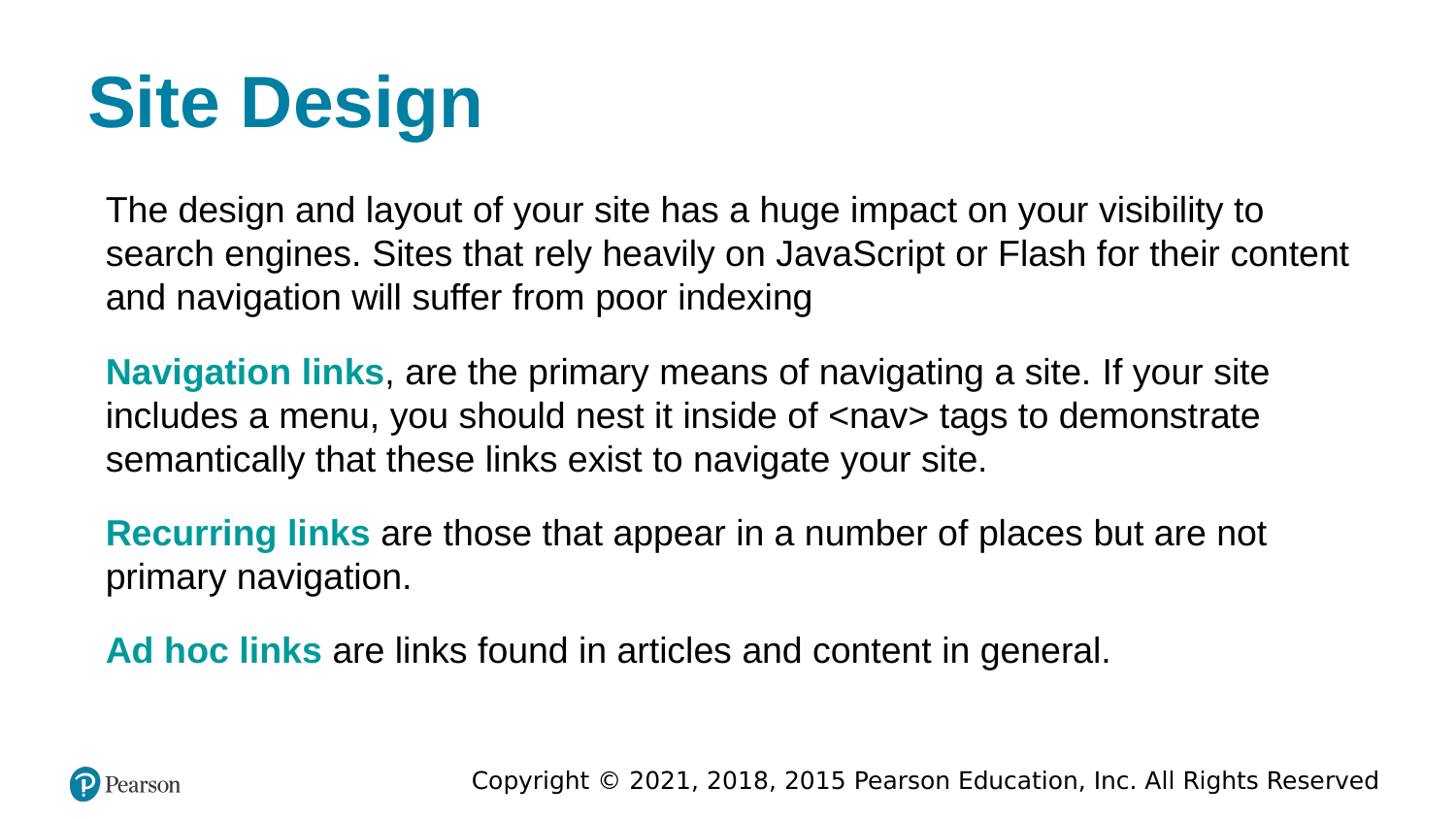

# Site Design
The design and layout of your site has a huge impact on your visibility to search engines. Sites that rely heavily on JavaScript or Flash for their content and navigation will suffer from poor indexing
Navigation links, are the primary means of navigating a site. If your site includes a menu, you should nest it inside of <nav> tags to demonstrate semantically that these links exist to navigate your site.
Recurring links are those that appear in a number of places but are not primary navigation.
Ad hoc links are links found in articles and content in general.